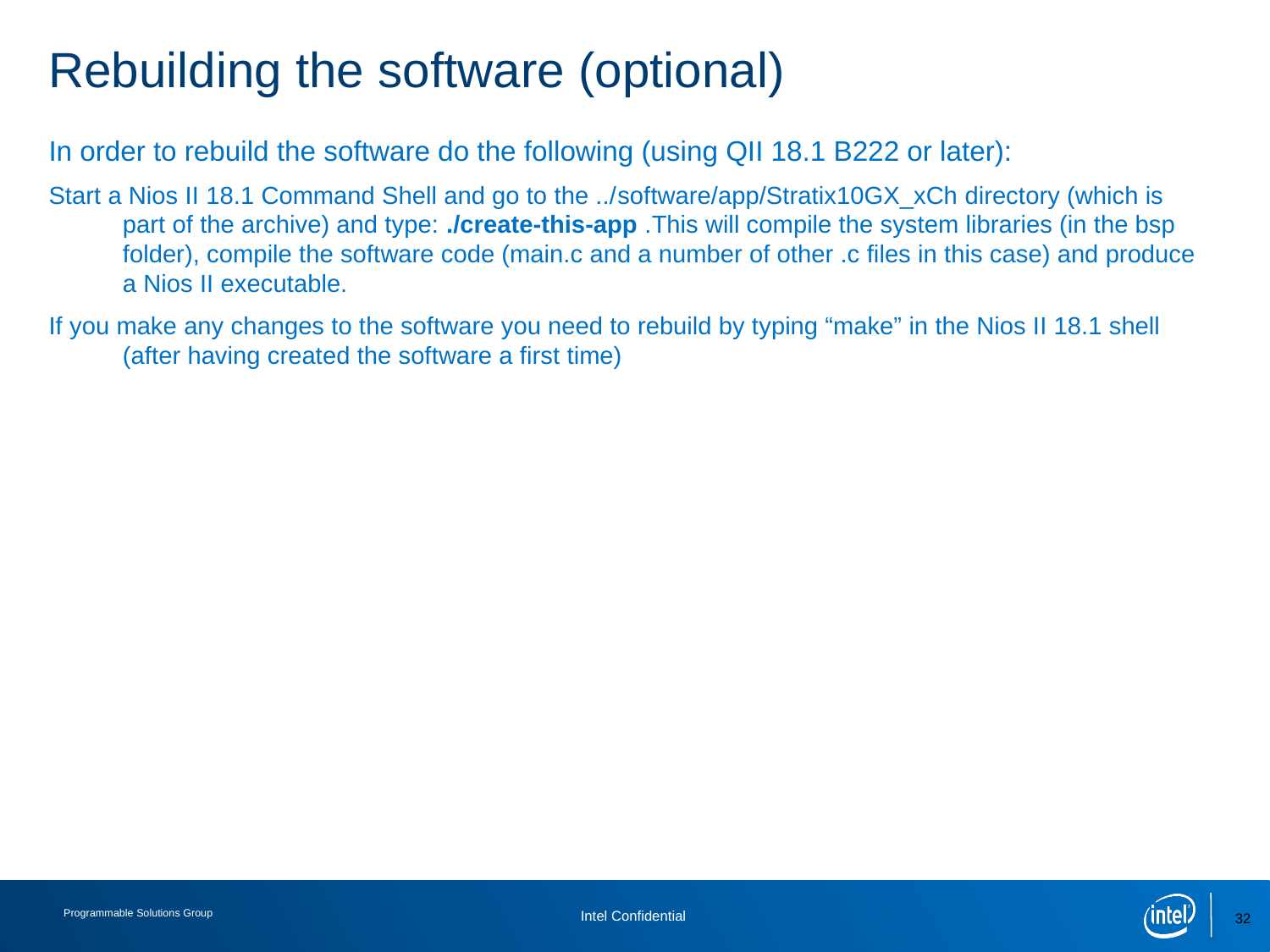

# Rebuilding the software (optional)
In order to rebuild the software do the following (using QII 18.1 B222 or later):
Start a Nios II 18.1 Command Shell and go to the ../software/app/Stratix10GX_xCh directory (which is part of the archive) and type: ./create-this-app .This will compile the system libraries (in the bsp folder), compile the software code (main.c and a number of other .c files in this case) and produce a Nios II executable.
If you make any changes to the software you need to rebuild by typing “make” in the Nios II 18.1 shell (after having created the software a first time)

32